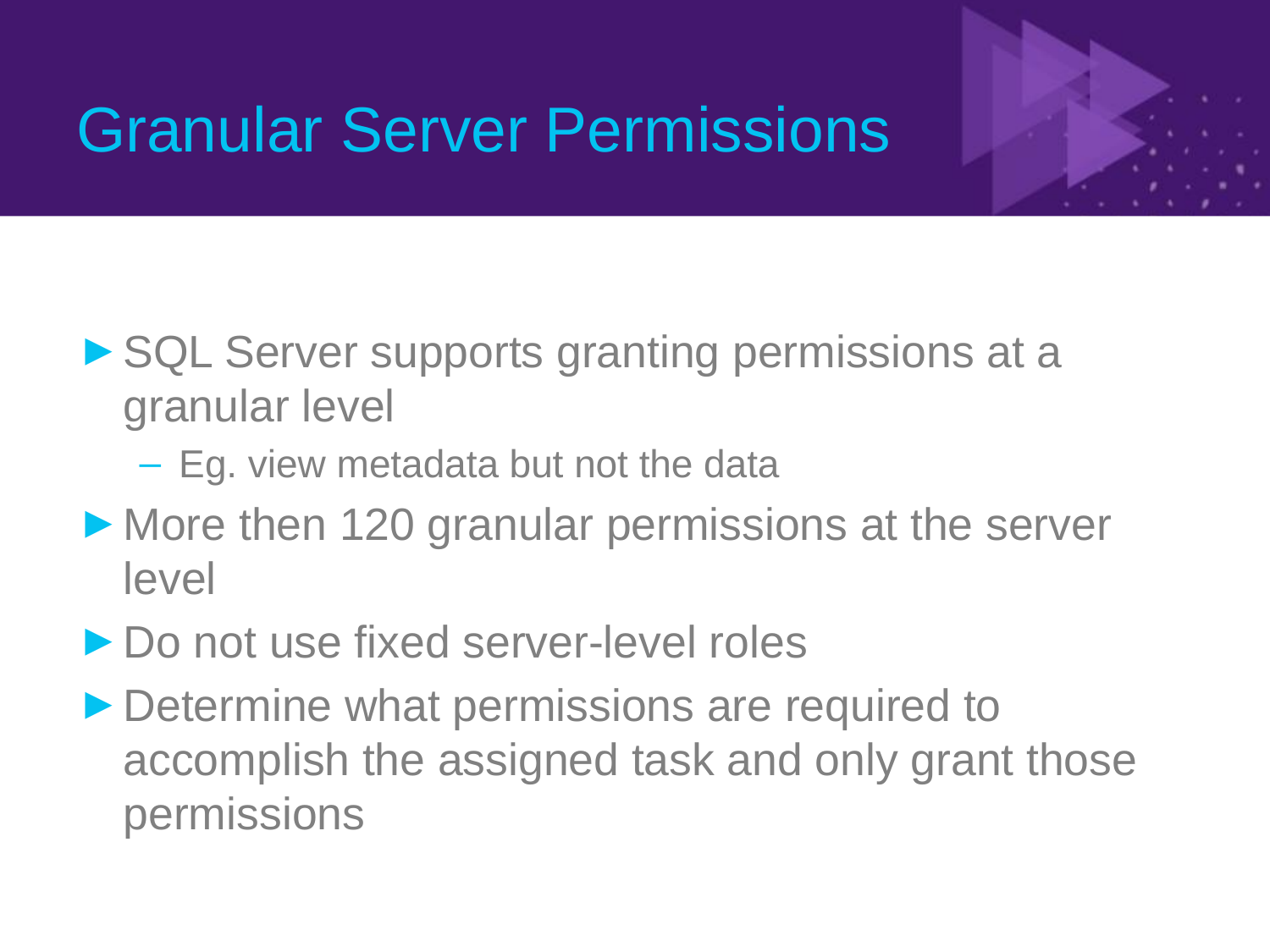

# Granular Server Permissions
SQL Server supports granting permissions at a granular level
Eg. view metadata but not the data
More then 120 granular permissions at the server level
Do not use fixed server-level roles
Determine what permissions are required to accomplish the assigned task and only grant those permissions